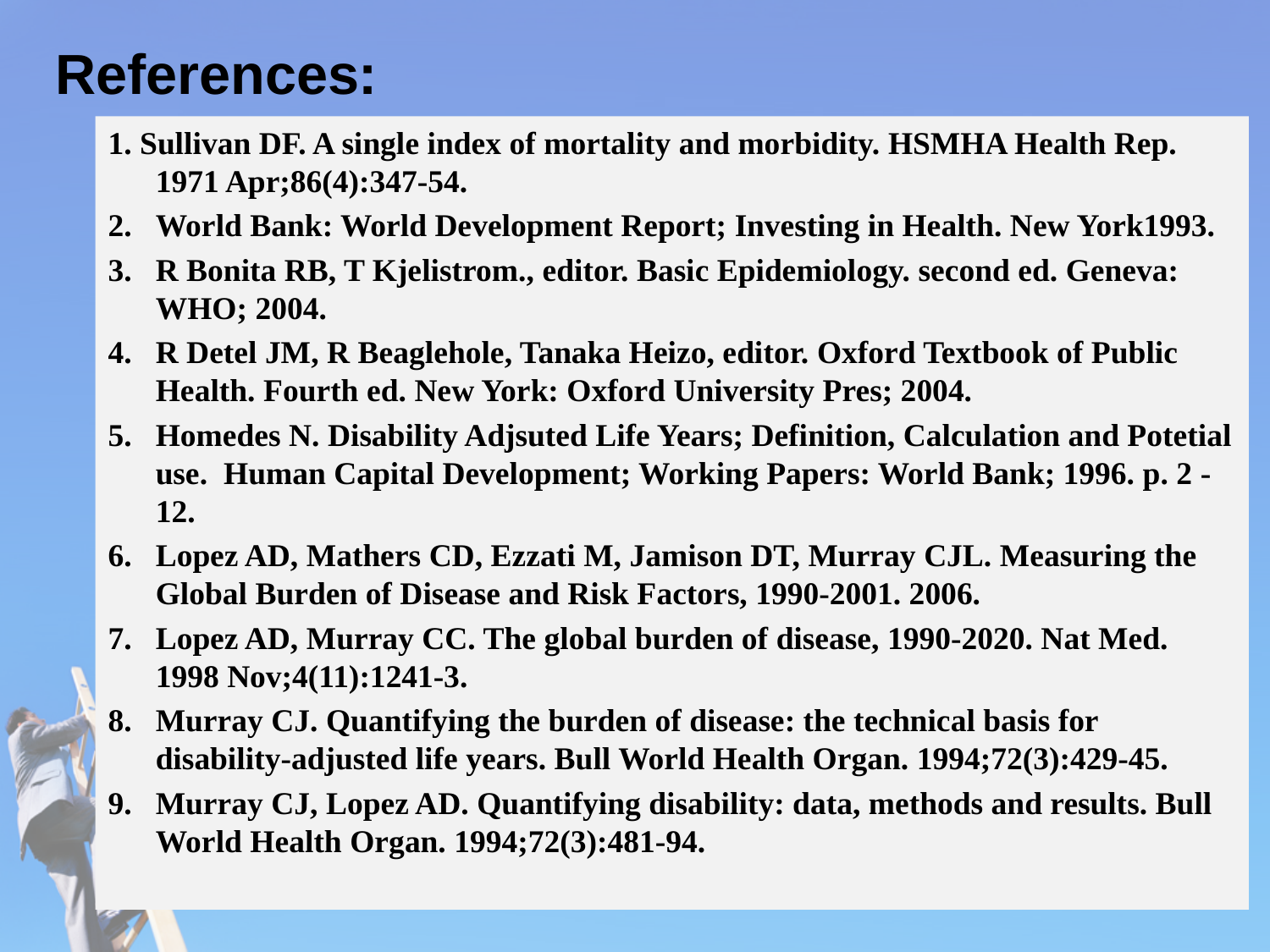

# References:
1. Sullivan DF. A single index of mortality and morbidity. HSMHA Health Rep. 1971 Apr;86(4):347-54.
2.	World Bank: World Development Report; Investing in Health. New York1993.
3.	R Bonita RB, T Kjelistrom., editor. Basic Epidemiology. second ed. Geneva: WHO; 2004.
4.	R Detel JM, R Beaglehole, Tanaka Heizo, editor. Oxford Textbook of Public Health. Fourth ed. New York: Oxford University Pres; 2004.
5.	Homedes N. Disability Adjsuted Life Years; Definition, Calculation and Potetial use.  Human Capital Development; Working Papers: World Bank; 1996. p. 2 -12.
6.	Lopez AD, Mathers CD, Ezzati M, Jamison DT, Murray CJL. Measuring the Global Burden of Disease and Risk Factors, 1990-2001. 2006.
7.	Lopez AD, Murray CC. The global burden of disease, 1990-2020. Nat Med. 1998 Nov;4(11):1241-3.
8.	Murray CJ. Quantifying the burden of disease: the technical basis for disability-adjusted life years. Bull World Health Organ. 1994;72(3):429-45.
9.	Murray CJ, Lopez AD. Quantifying disability: data, methods and results. Bull World Health Organ. 1994;72(3):481-94.